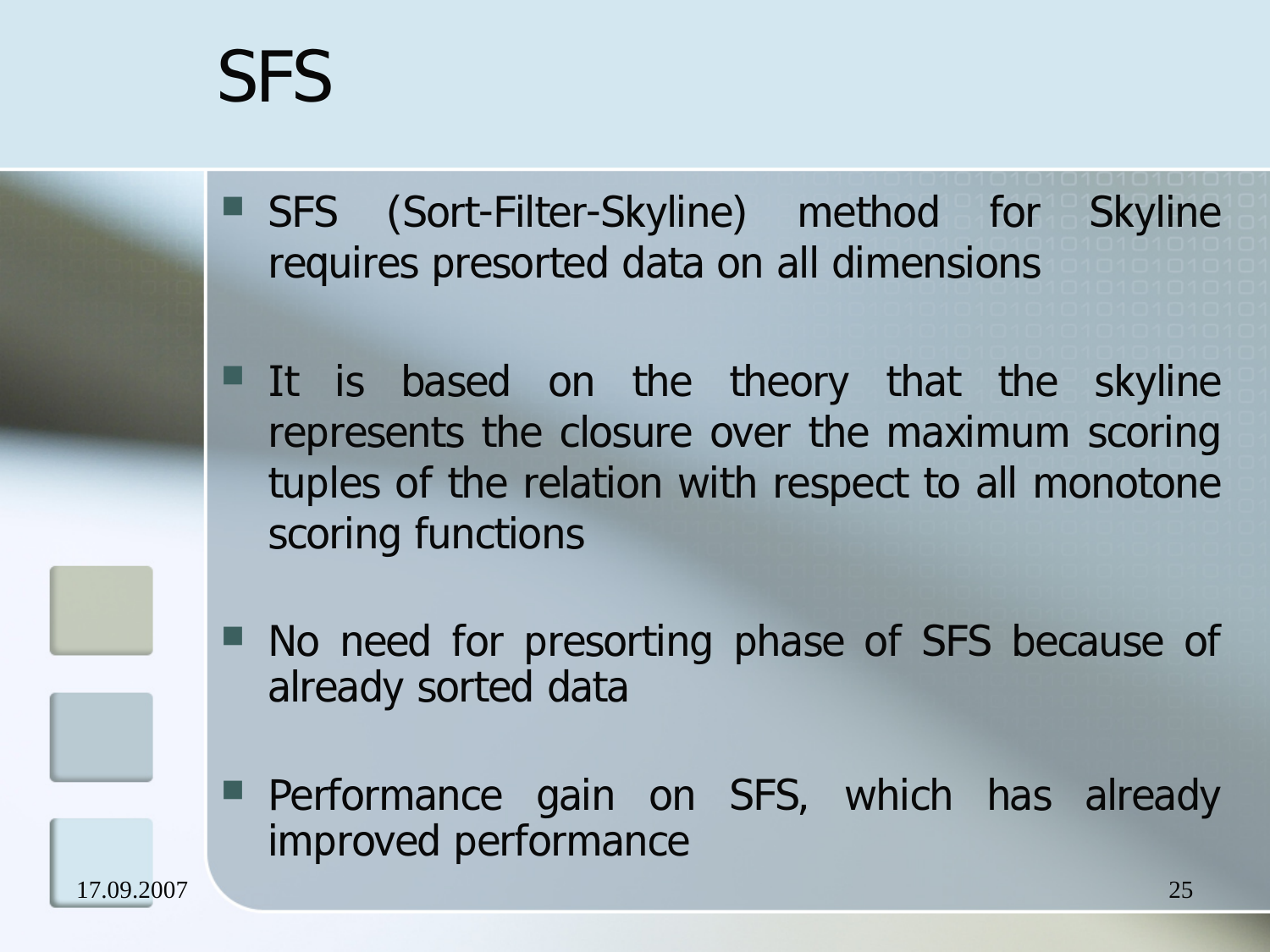

# SFS
SFS (Sort-Filter-Skyline) method for Skyline requires presorted data on all dimensions

It is based on the theory that the skyline represents the closure over the maximum scoring tuples of the relation with respect to all monotone scoring functions

No need for presorting phase of SFS because of already sorted data

Performance gain on SFS, which has already improved performance

17.09.2007
25